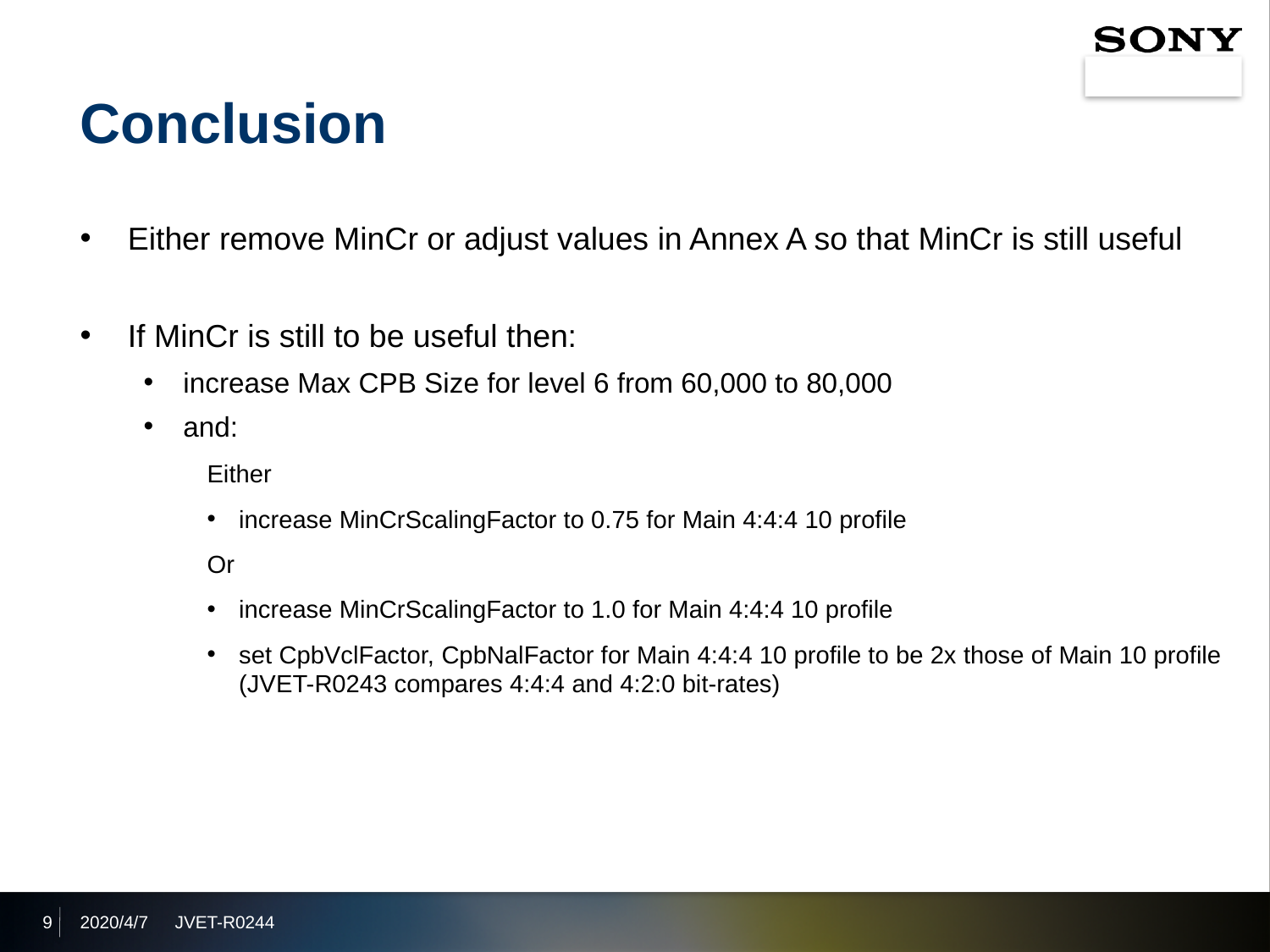

# Conclusion

Either remove MinCr or adjust values in Annex A so that MinCr is still useful

If MinCr is still to be useful then:
increase Max CPB Size for level 6 from 60,000 to 80,000
and:
Either
increase MinCrScalingFactor to 0.75 for Main 4:4:4 10 profile
Or
increase MinCrScalingFactor to 1.0 for Main 4:4:4 10 profile
set CpbVclFactor, CpbNalFactor for Main 4:4:4 10 profile to be 2x those of Main 10 profile
(JVET-R0243 compares 4:4:4 and 4:2:0 bit-rates)

9
2020/4/7
JVET-R0244